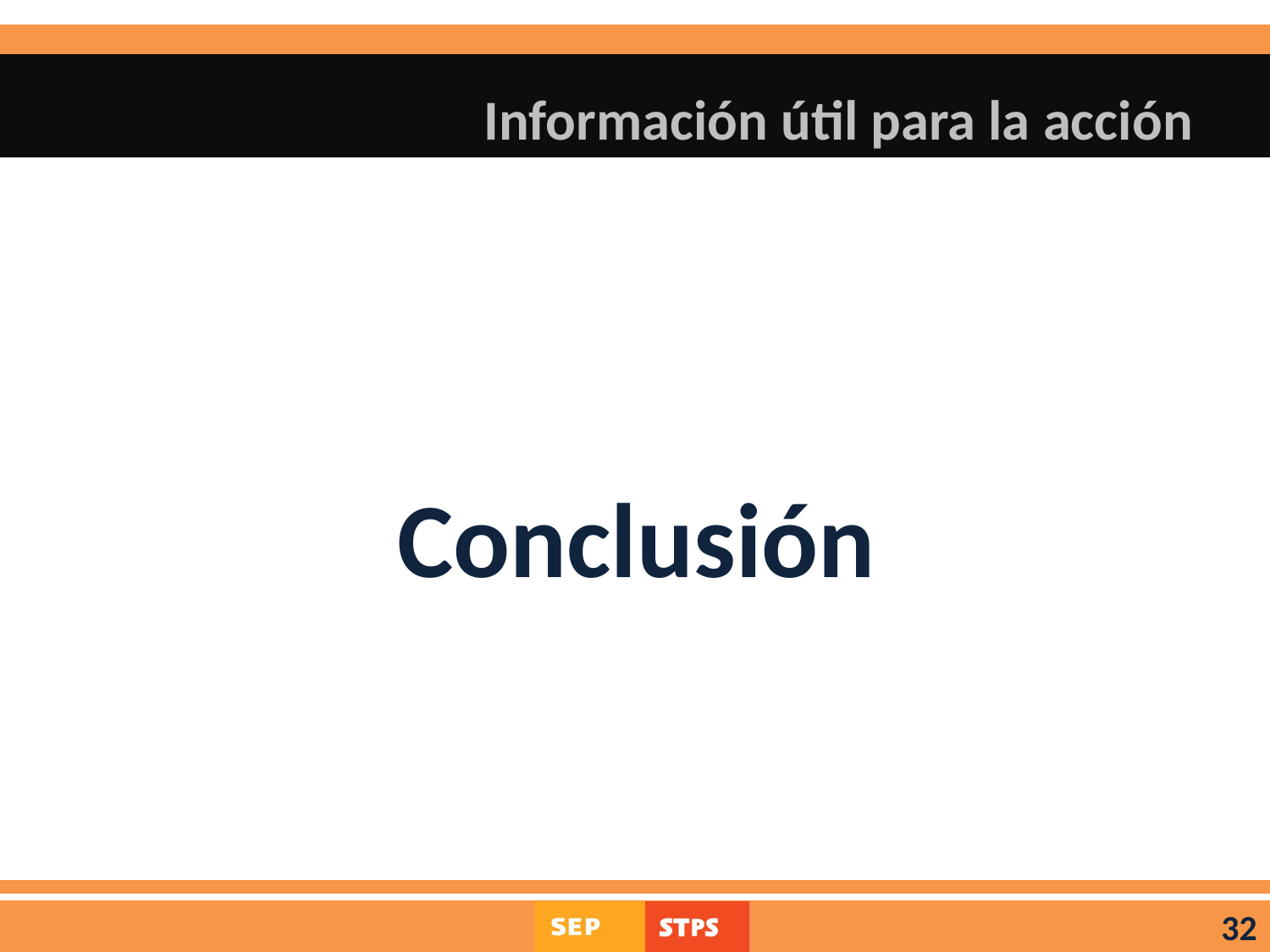

# Información útil para la acción
Conclusión
32